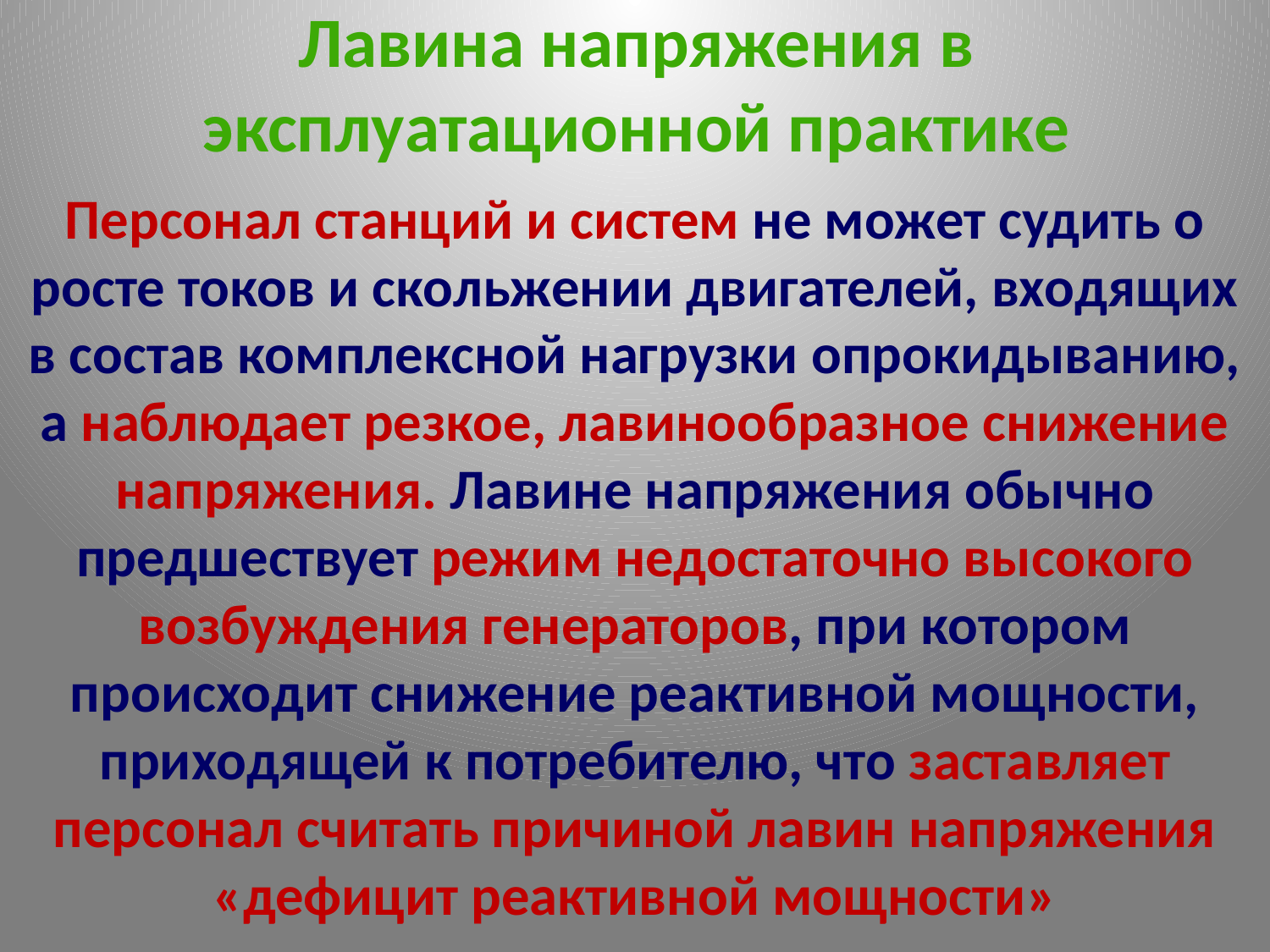

# Лавина напряжения в эксплуатационной практике
Персонал станций и систем не может судить о росте токов и скольжении двигателей, входящих в состав комплексной нагрузки опрокидыванию, а наблюдает резкое, лавинообразное снижение напряжения. Лавине напряжения обычно предшествует режим недостаточно высокого возбуждения генераторов, при котором происходит снижение реактивной мощности, приходящей к потребителю, что заставляет персонал считать причиной лавин напряжения «дефицит реактивной мощности»